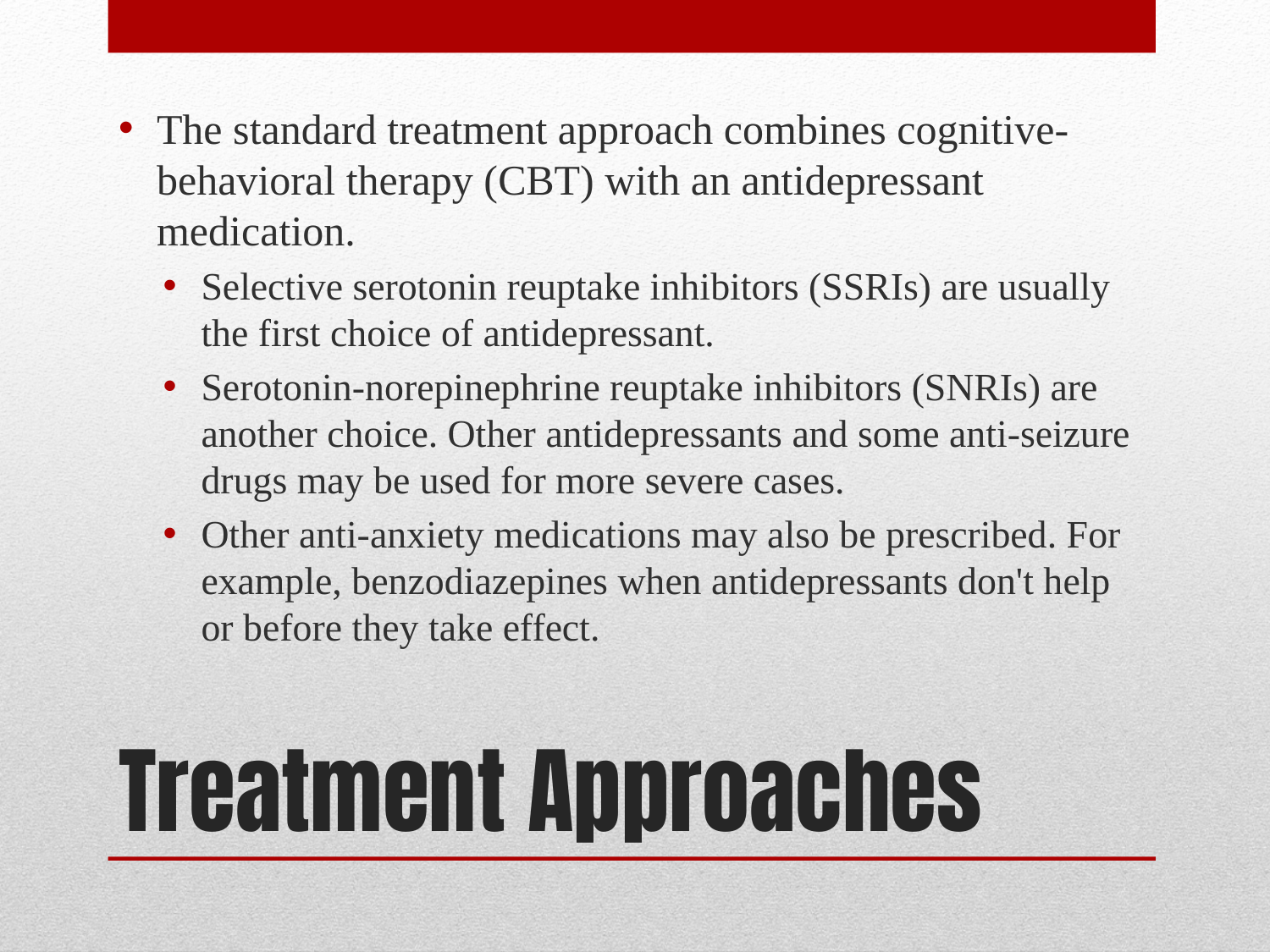

The standard treatment approach combines cognitive-behavioral therapy (CBT) with an antidepressant medication.
Selective serotonin reuptake inhibitors (SSRIs) are usually the first choice of antidepressant.
Serotonin-norepinephrine reuptake inhibitors (SNRIs) are another choice. Other antidepressants and some anti-seizure drugs may be used for more severe cases.
Other anti-anxiety medications may also be prescribed. For example, benzodiazepines when antidepressants don't help or before they take effect.

# Treatment Approaches